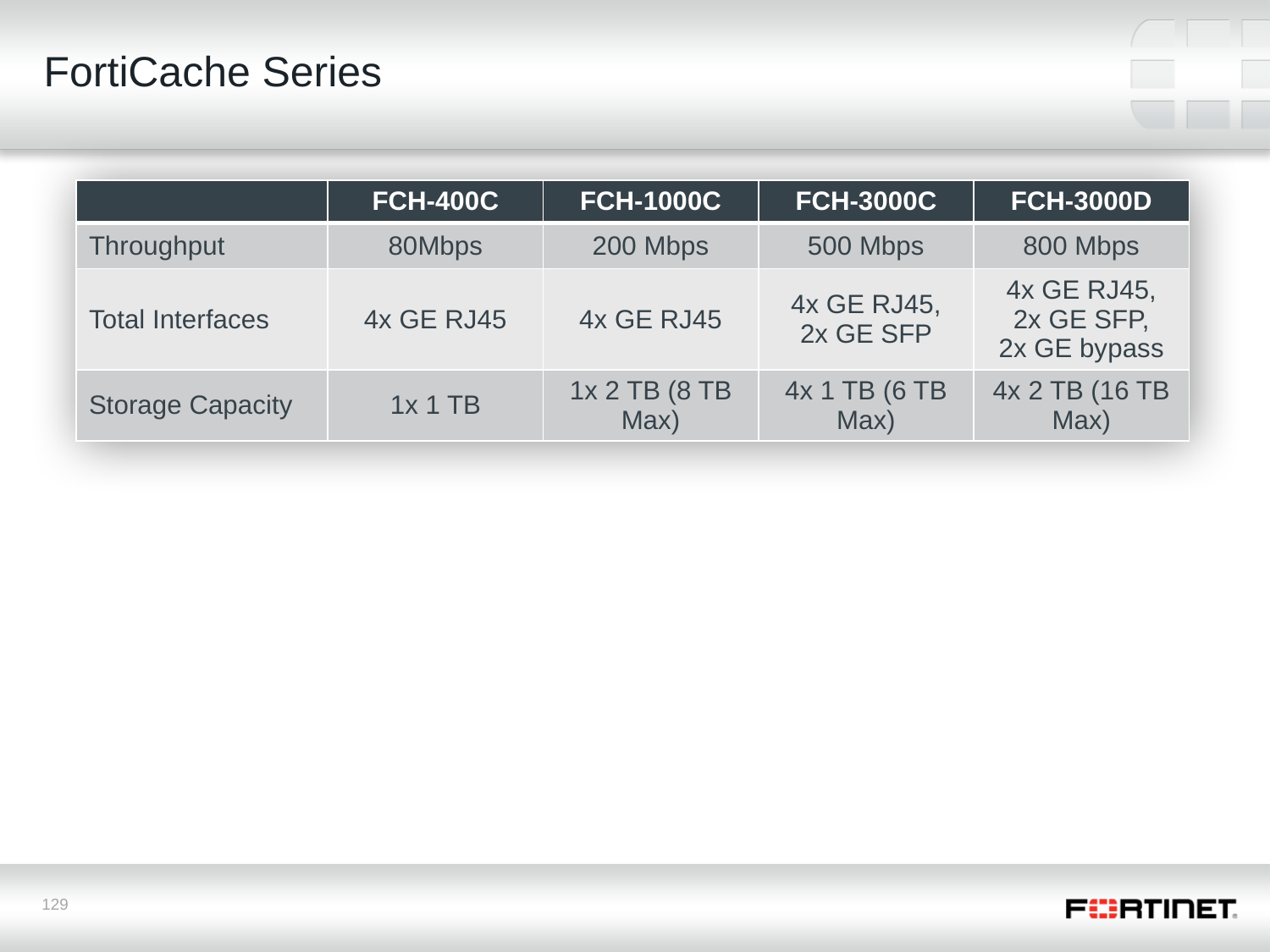

# FortiCache Series
|  | FCH-400C | FCH-1000C | FCH-3000C | FCH-3000D |
| --- | --- | --- | --- | --- |
| Throughput | 80Mbps | 200 Mbps | 500 Mbps | 800 Mbps |
| Total Interfaces | 4x GE RJ45 | 4x GE RJ45 | 4x GE RJ45, 2x GE SFP | 4x GE RJ45, 2x GE SFP, 2x GE bypass |
| Storage Capacity | 1x 1 TB | 1x 2 TB (8 TB Max) | 4x 1 TB (6 TB Max) | 4x 2 TB (16 TB Max) |